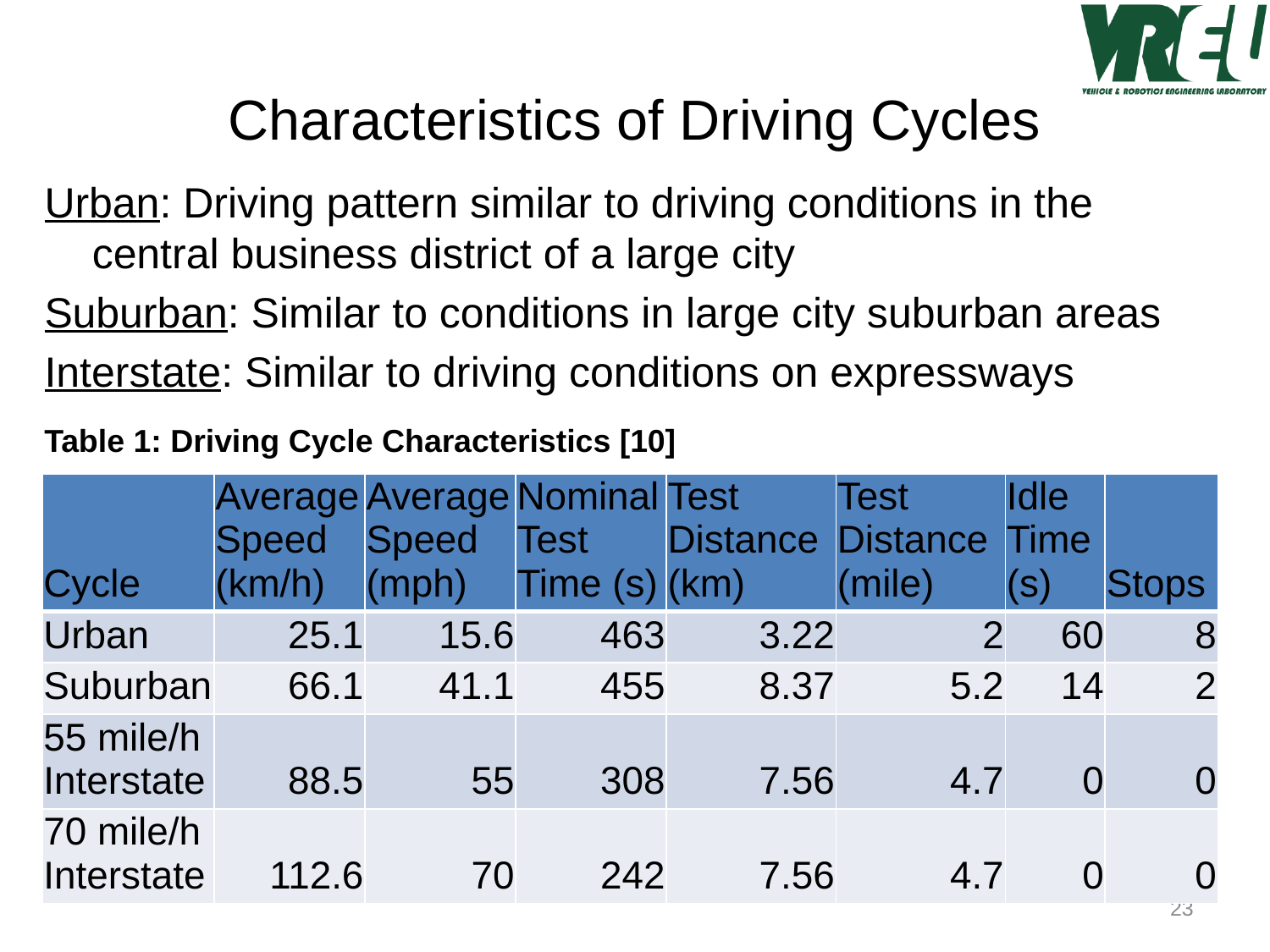

# Characteristics of Driving Cycles
Urban: Driving pattern similar to driving conditions in the central business district of a large city
Suburban: Similar to conditions in large city suburban areas
Interstate: Similar to driving conditions on expressways
Table 1: Driving Cycle Characteristics [10]
| Cycle | Average Speed (km/h) | Average Speed (mph) | Nominal Test Time (s) | Test Distance (km) | Test Distance (mile) | Idle Time (s) | Stops |
| --- | --- | --- | --- | --- | --- | --- | --- |
| Urban | 25.1 | 15.6 | 463 | 3.22 | 2 | 60 | 8 |
| Suburban | 66.1 | 41.1 | 455 | 8.37 | 5.2 | 14 | 2 |
| 55 mile/h Interstate | 88.5 | 55 | 308 | 7.56 | 4.7 | 0 | 0 |
| 70 mile/h Interstate | 112.6 | 70 | 242 | 7.56 | 4.7 | 0 | 0 |
23